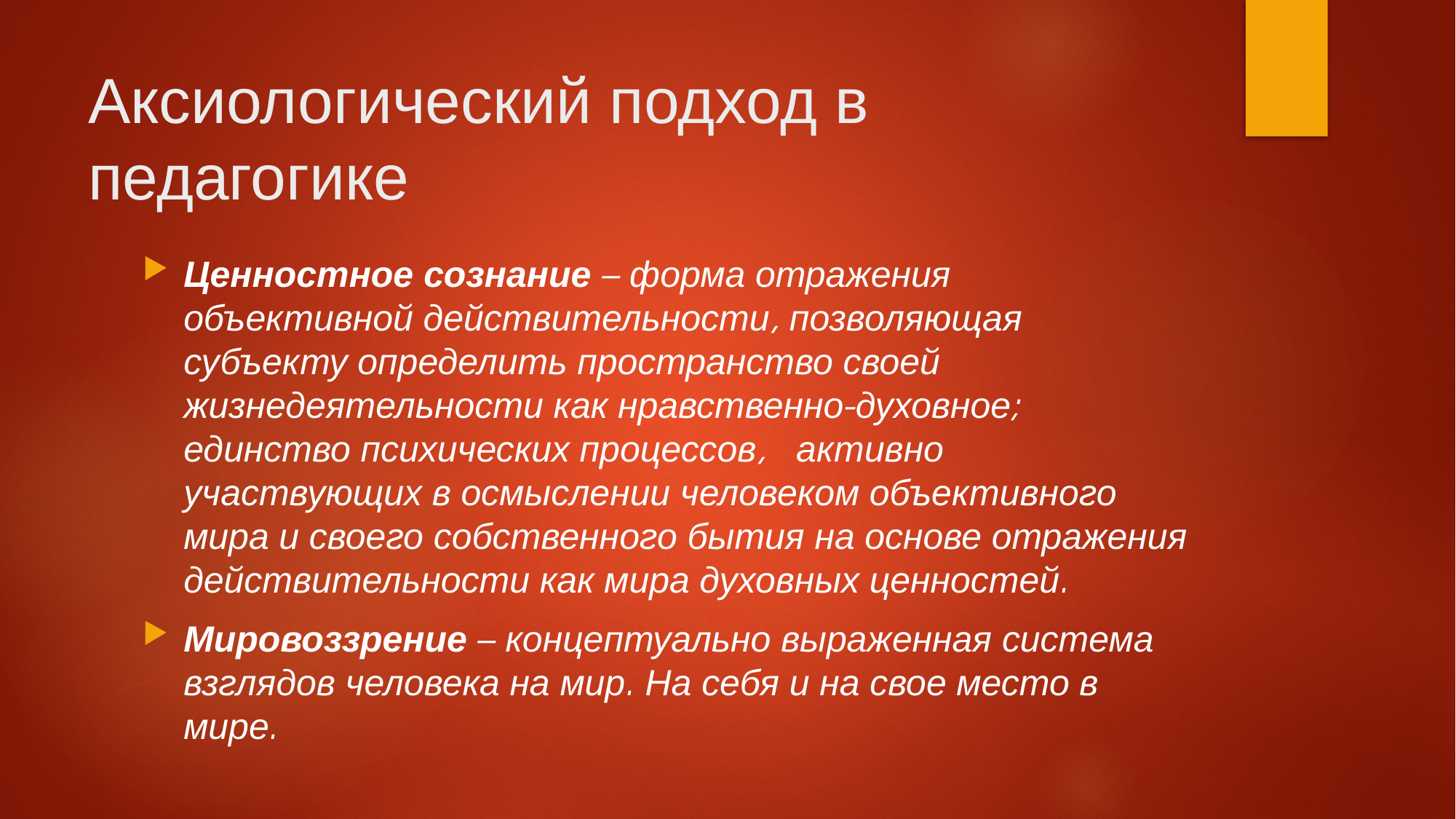

# Аксиологический подход в педагогике
Ценностное сознание – форма отражения объективной действительности, позволяющая субъекту определить пространство своей жизнедеятельности как нравственно-духовное; единство психических процессов,   активно участвующих в осмыслении человеком объективного мира и своего собственного бытия на основе отражения действительности как мира духовных ценностей.
Мировоззрение – концептуально выраженная система взглядов человека на мир. На себя и на свое место в мире.